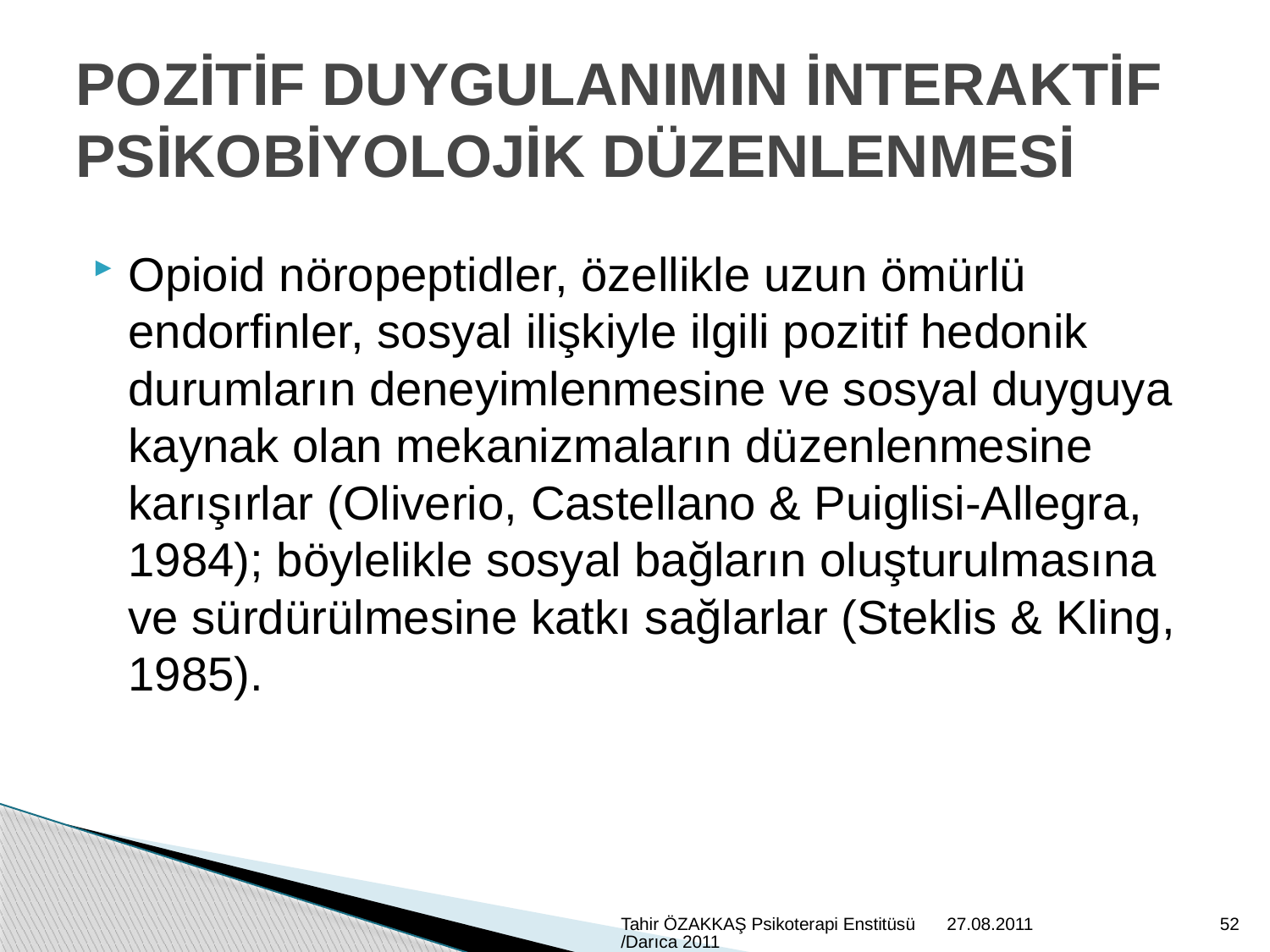

# POZİTİF DUYGULANIMIN İNTERAKTİF PSİKOBİYOLOJİK DÜZENLENMESİ
Opioid nöropeptidler, özellikle uzun ömürlü endorfinler, sosyal ilişkiyle ilgili pozitif hedonik durumların deneyimlenmesine ve sosyal duyguya kaynak olan mekanizmaların düzenlenmesine karışırlar (Oliverio, Castellano & Puiglisi-Allegra, 1984); böylelikle sosyal bağların oluşturulmasına ve sürdürülmesine katkı sağlarlar (Steklis & Kling, 1985).
Tahir ÖZAKKAŞ Psikoterapi Enstitüsü /Darıca 2011
27.08.2011
52